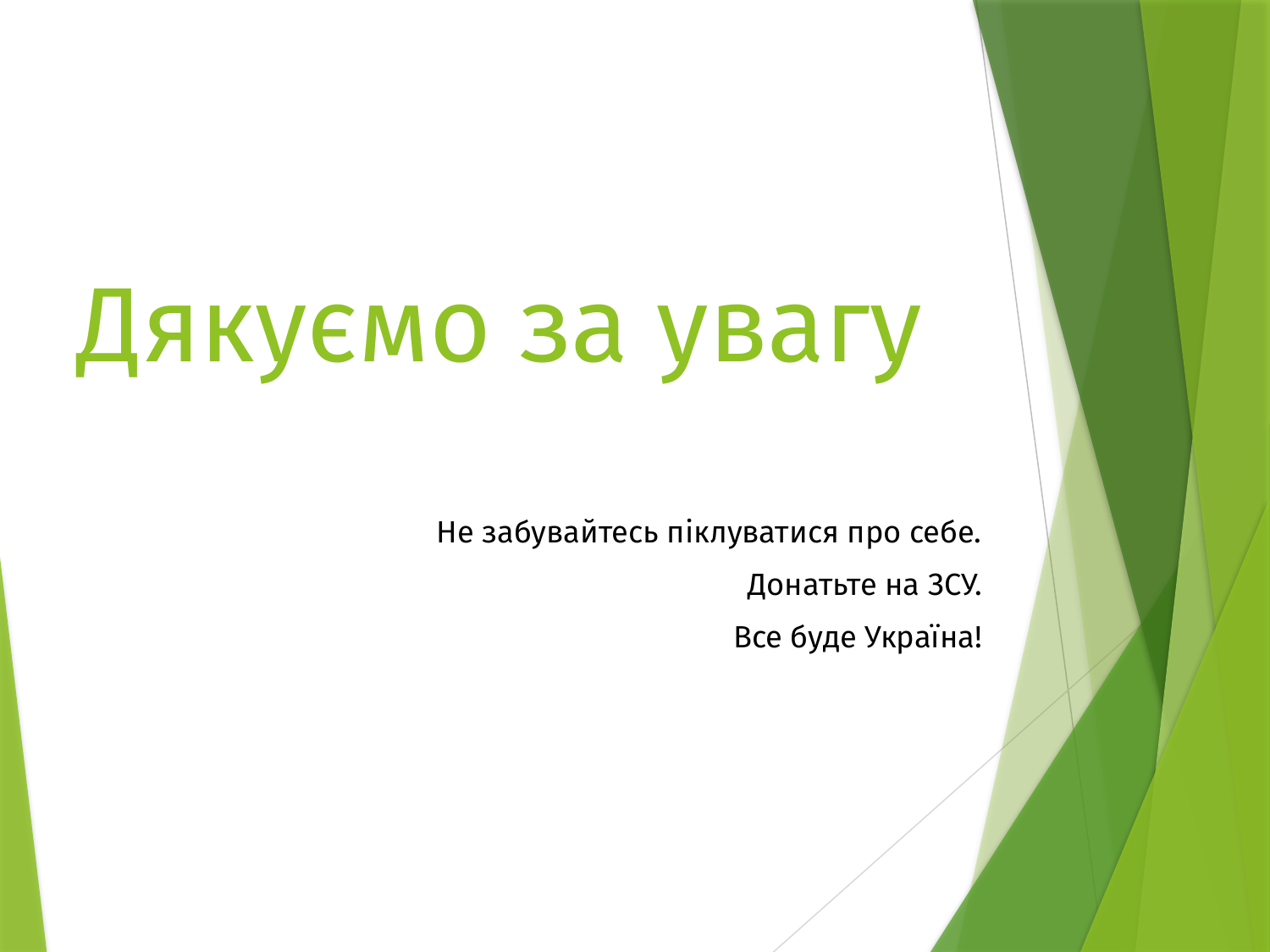

# Дякуємо за увагу
Не забувайтесь піклуватися про себе.
Донатьте на ЗСУ.
Все буде Україна!